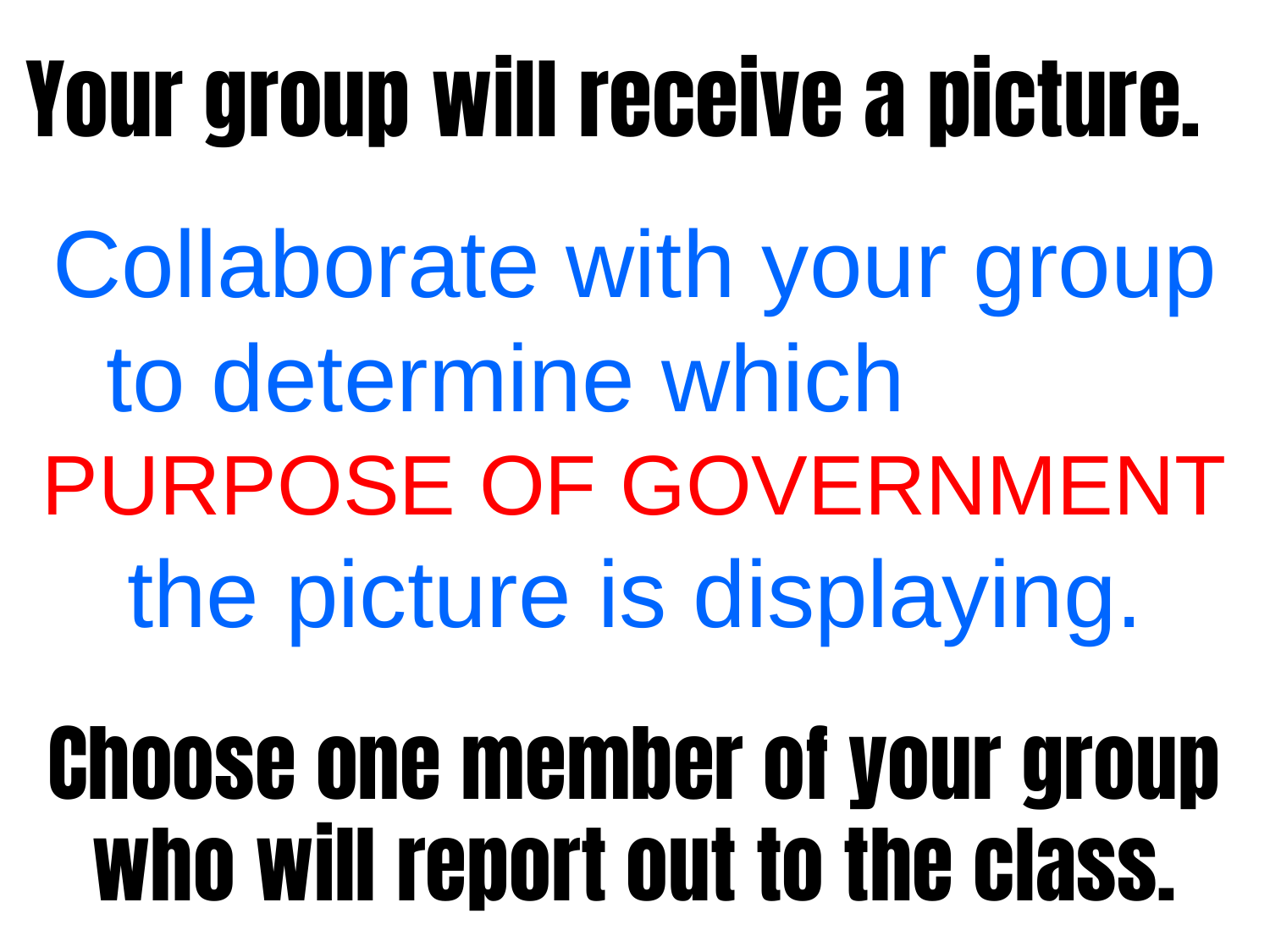

Your group will receive a picture.
Collaborate with your group to determine which             PURPOSE OF GOVERNMENT the picture is displaying.
Choose one member of your group who will report out to the class.